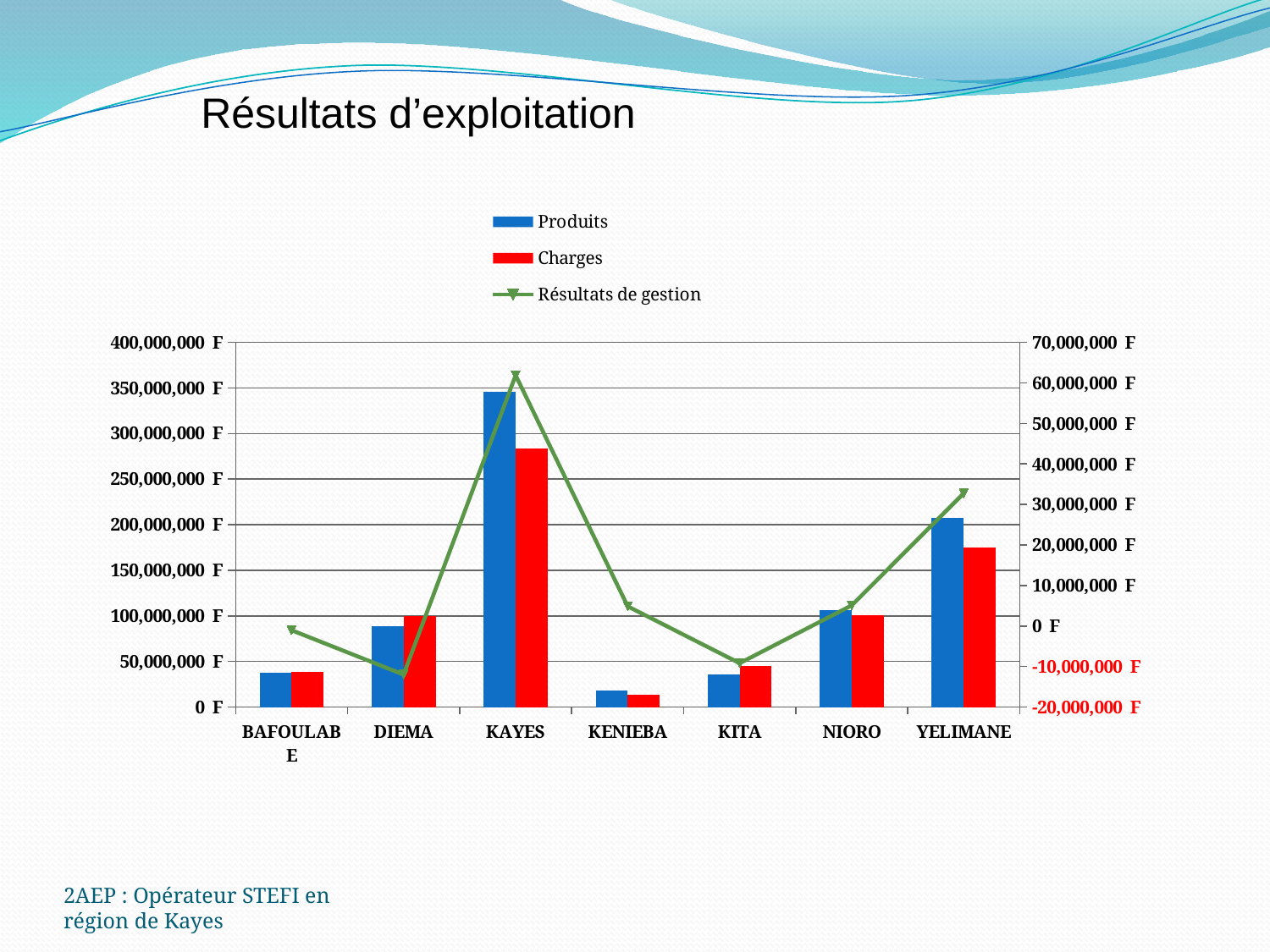

Résultats d’exploitation

### Chart

| Category |  |  | Résultats de gestion |
|---|---|---|---|
| BAFOULABE | 37950731.0 | 38989346.9741 | -1038615.9741000012 |
| DIEMA | 88334115.0 | 100312819.44462648 | -11978704.444626465 |
| KAYES | 345687134.0 | 283810714.3824515 | 61876419.61754853 |
| KENIEBA | 18027721.0 | 13174704.7342 | 4853016.265799999 |
| KITA | 36134456.0 | 45308507.95 | -9174051.950000005 |
| NIORO | 105899668.0 | 100810199.46012878 | 5089468.539871216 |
| YELIMANE | 207642930.0 | 174907050.26385117 | 32735879.736148834 |
2AEP : Opérateur STEFI en région de Kayes